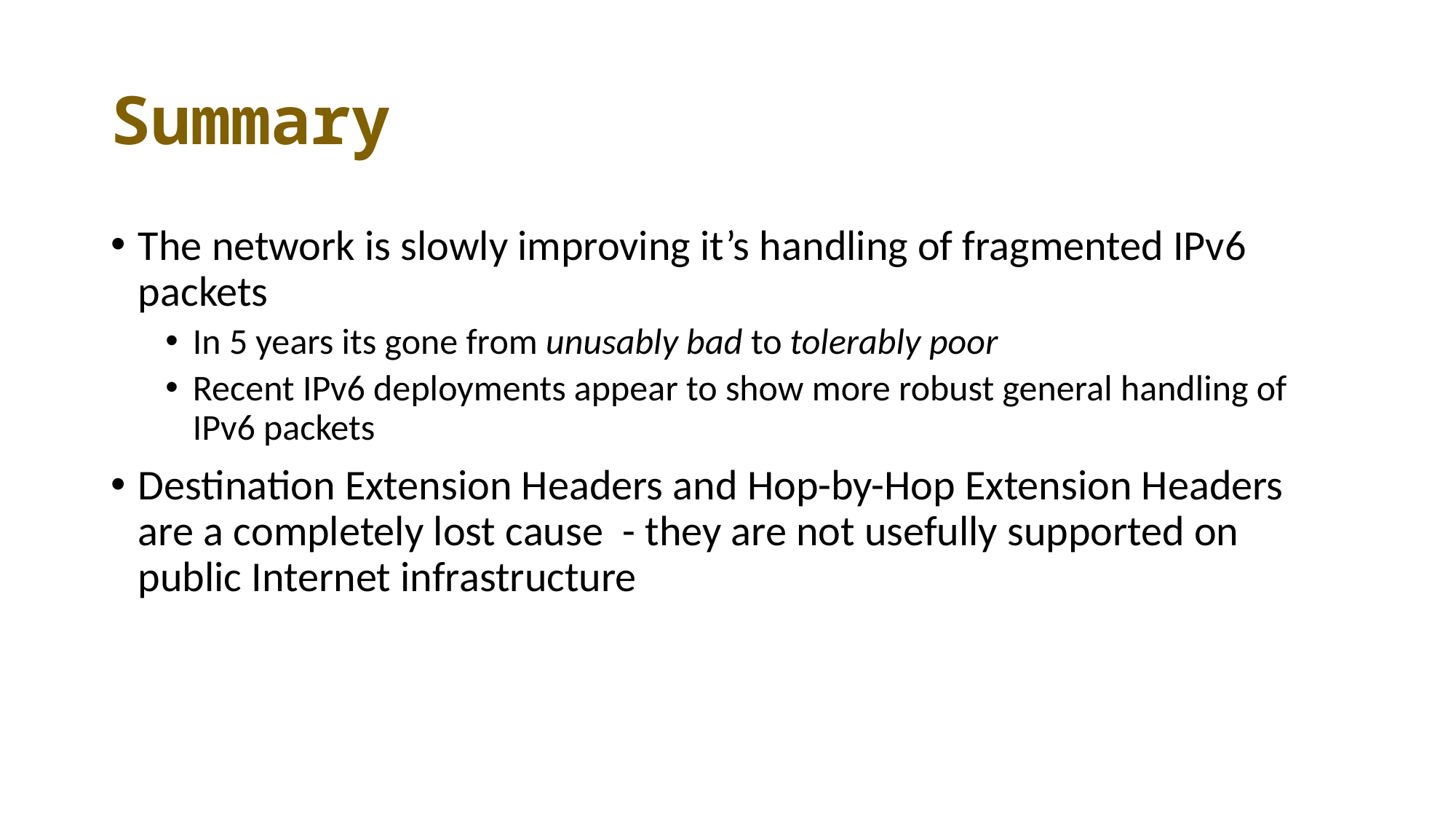

# Summary
The network is slowly improving it’s handling of fragmented IPv6 packets
In 5 years its gone from unusably bad to tolerably poor
Recent IPv6 deployments appear to show more robust general handling of IPv6 packets
Destination Extension Headers and Hop-by-Hop Extension Headers are a completely lost cause  - they are not usefully supported on public Internet infrastructure